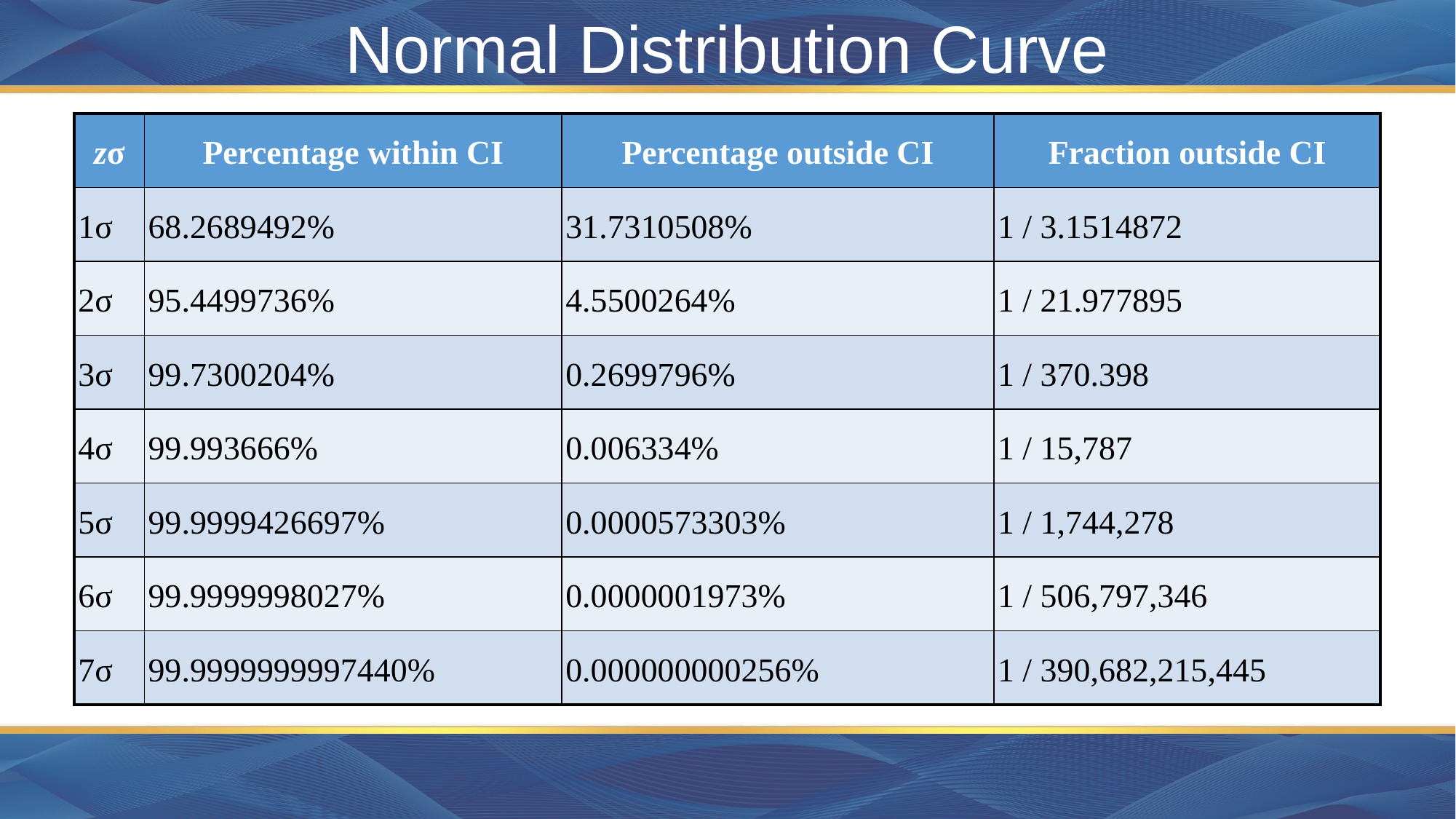

# Normal Distribution Curve
| zσ | Percentage within CI | Percentage outside CI | Fraction outside CI |
| --- | --- | --- | --- |
| 1σ | 68.2689492% | 31.7310508% | 1 / 3.1514872 |
| 2σ | 95.4499736% | 4.5500264% | 1 / 21.977895 |
| 3σ | 99.7300204% | 0.2699796% | 1 / 370.398 |
| 4σ | 99.993666% | 0.006334% | 1 / 15,787 |
| 5σ | 99.9999426697% | 0.0000573303% | 1 / 1,744,278 |
| 6σ | 99.9999998027% | 0.0000001973% | 1 / 506,797,346 |
| 7σ | 99.9999999997440% | 0.000000000256% | 1 / 390,682,215,445 |